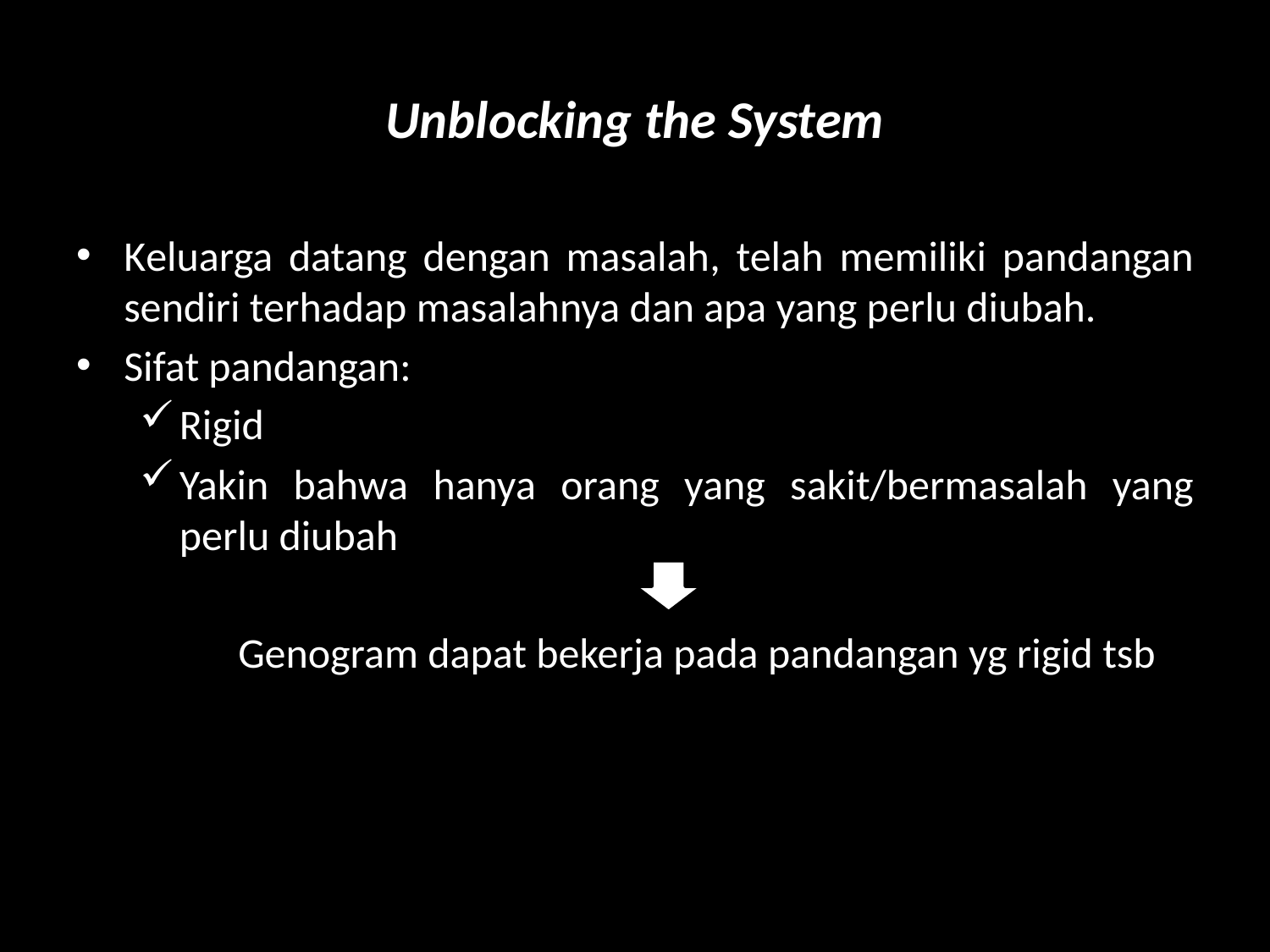

# Unblocking the System
Keluarga datang dengan masalah, telah memiliki pandangan sendiri terhadap masalahnya dan apa yang perlu diubah.
Sifat pandangan:
Rigid
Yakin bahwa hanya orang yang sakit/bermasalah yang perlu diubah

                 Genogram dapat bekerja pada pandangan yg rigid tsb